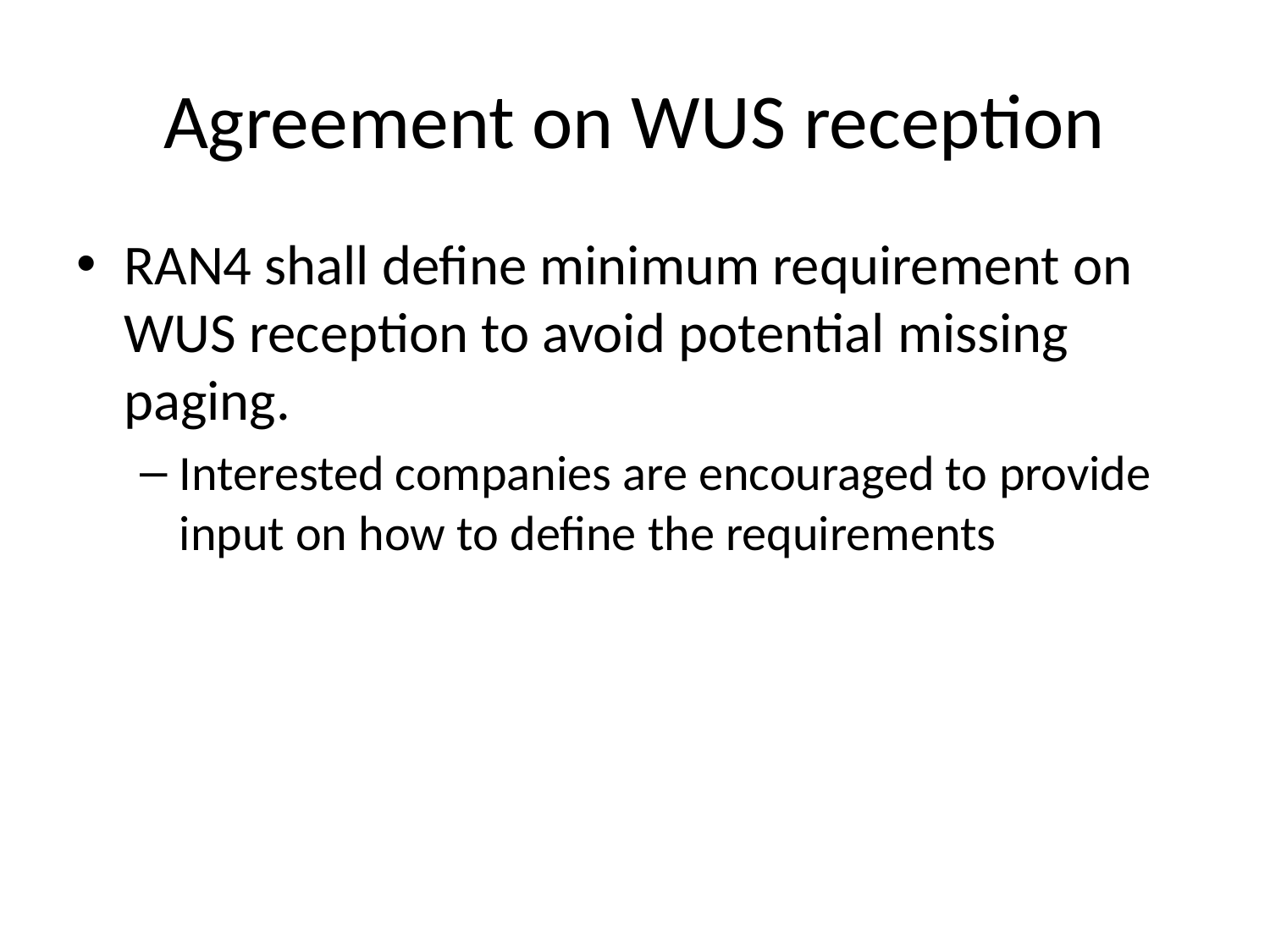

# Agreement on WUS reception
RAN4 shall define minimum requirement on WUS reception to avoid potential missing paging.
Interested companies are encouraged to provide input on how to define the requirements